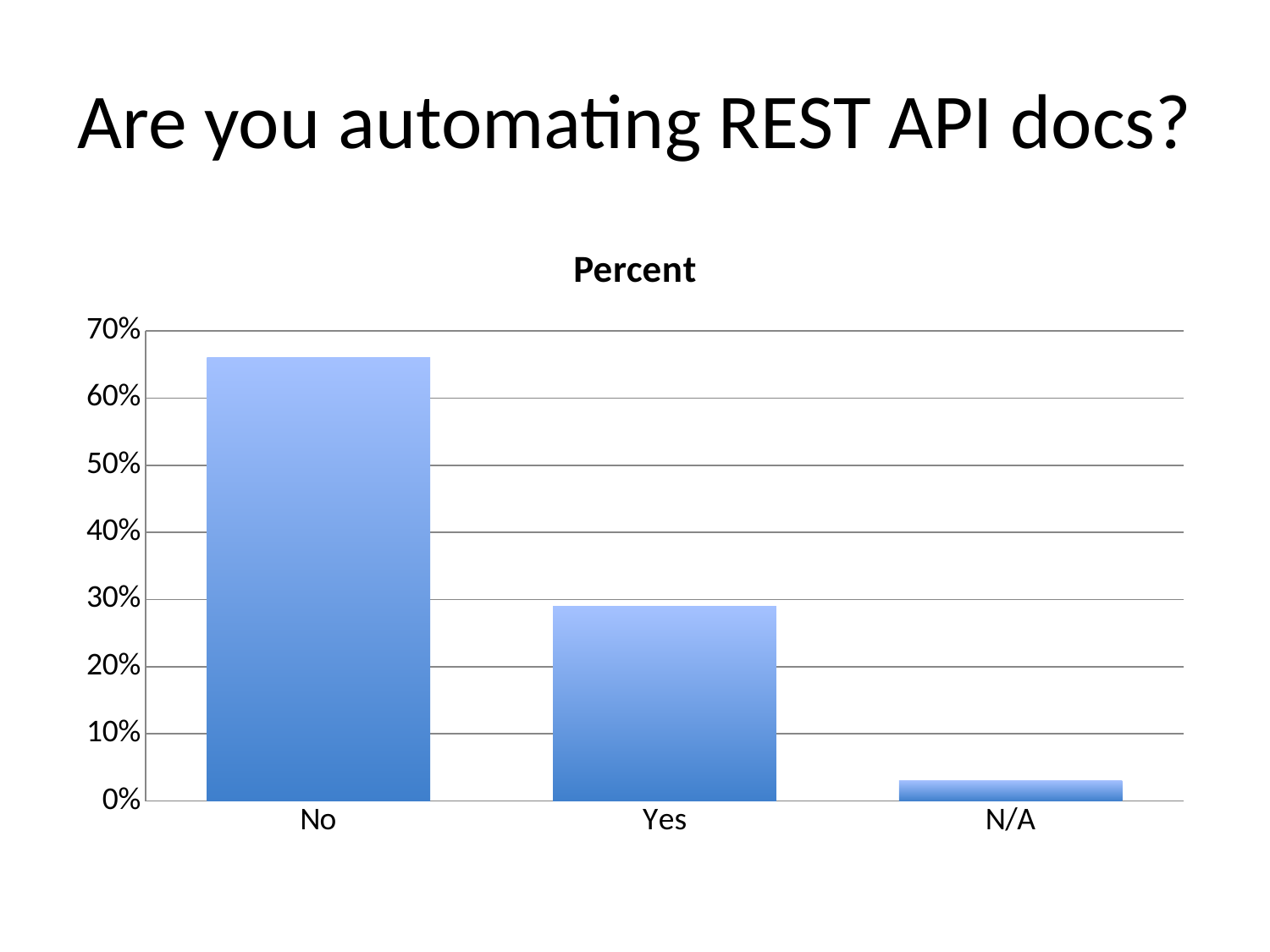

# Are you automating REST API docs?

### Chart:

| Category | Percent |
|---|---|
| No | 0.66 |
| Yes | 0.29 |
| N/A | 0.03 |